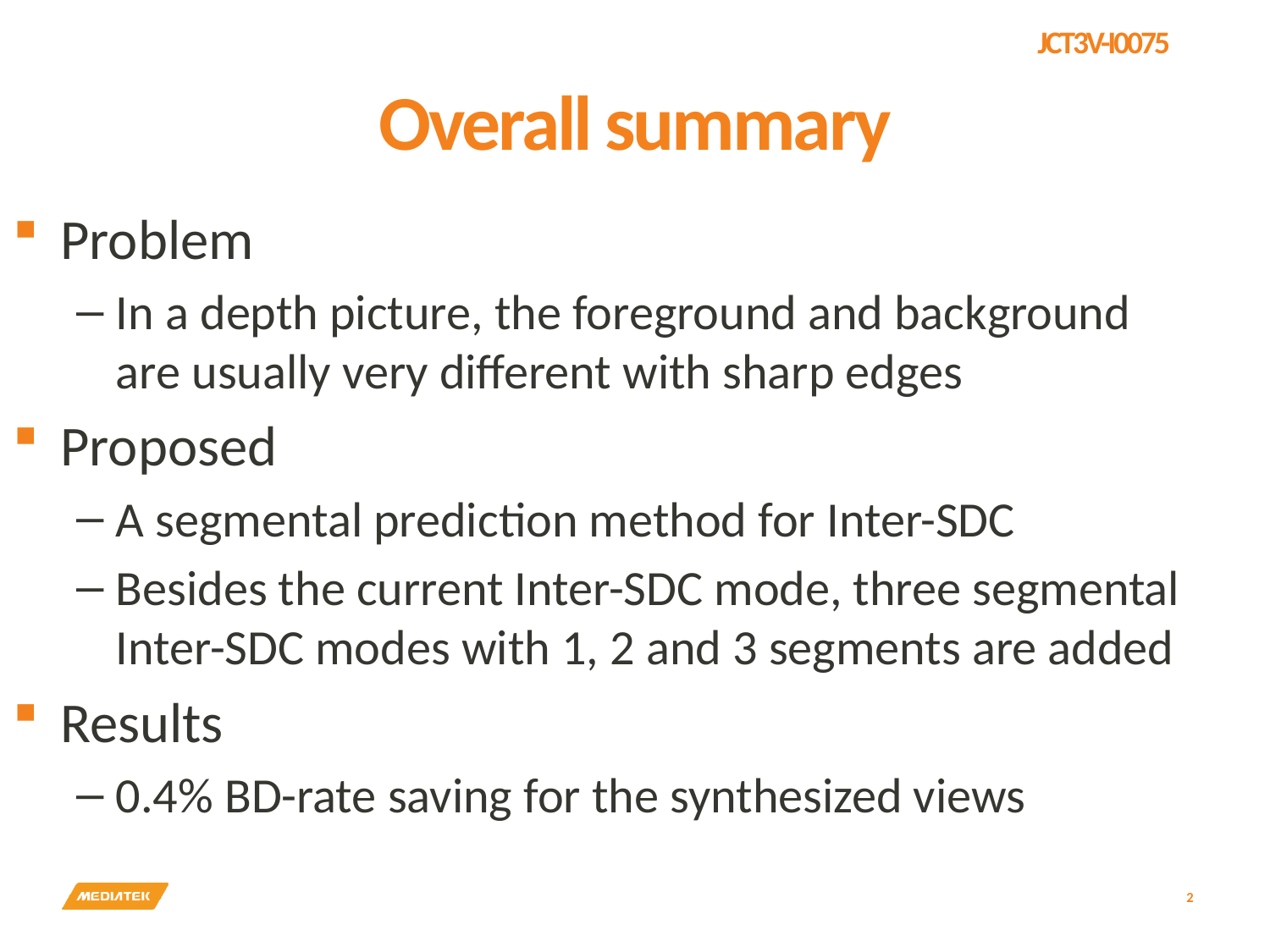

# Overall summary
Problem
In a depth picture, the foreground and background are usually very different with sharp edges
Proposed
A segmental prediction method for Inter-SDC
Besides the current Inter-SDC mode, three segmental Inter-SDC modes with 1, 2 and 3 segments are added
Results
0.4% BD-rate saving for the synthesized views

2